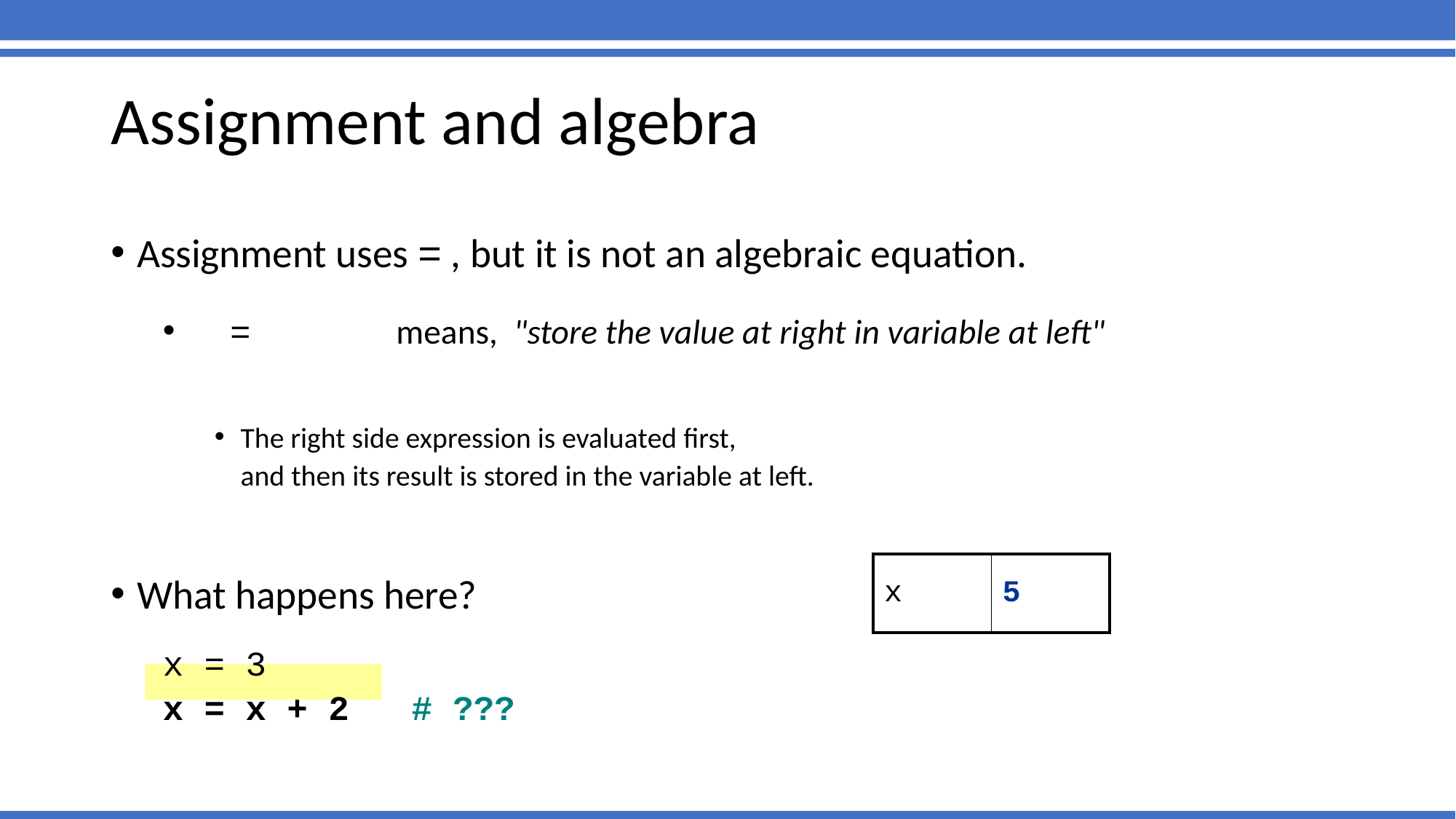

Assignment and algebra
Assignment uses = , but it is not an algebraic equation.

  =	means,  "store the value at right in variable at left"

The right side expression is evaluated first,
and then its result is stored in the variable at left.

What happens here?

x = 3
x = x + 2   # ???
| x | 3 |
| --- | --- |
| x | 5 |
| --- | --- |